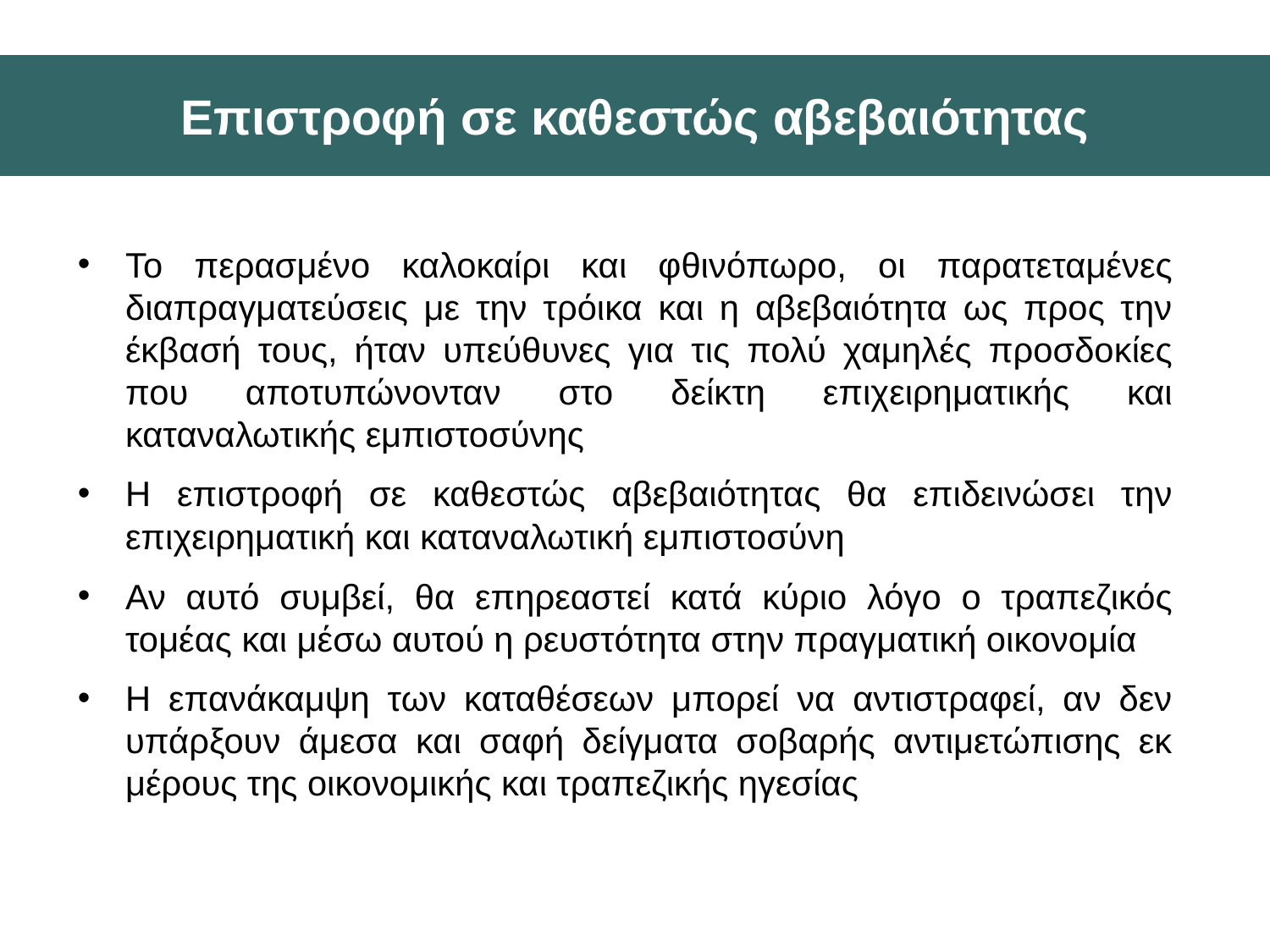

# Επιστροφή σε καθεστώς αβεβαιότητας
Το περασμένο καλοκαίρι και φθινόπωρο, οι παρατεταμένες διαπραγματεύσεις με την τρόικα και η αβεβαιότητα ως προς την έκβασή τους, ήταν υπεύθυνες για τις πολύ χαμηλές προσδοκίες που αποτυπώνονταν στο δείκτη επιχειρηματικής και καταναλωτικής εμπιστοσύνης
Η επιστροφή σε καθεστώς αβεβαιότητας θα επιδεινώσει την επιχειρηματική και καταναλωτική εμπιστοσύνη
Αν αυτό συμβεί, θα επηρεαστεί κατά κύριο λόγο ο τραπεζικός τομέας και μέσω αυτού η ρευστότητα στην πραγματική οικονομία
Η επανάκαμψη των καταθέσεων μπορεί να αντιστραφεί, αν δεν υπάρξουν άμεσα και σαφή δείγματα σοβαρής αντιμετώπισης εκ μέρους της οικονομικής και τραπεζικής ηγεσίας